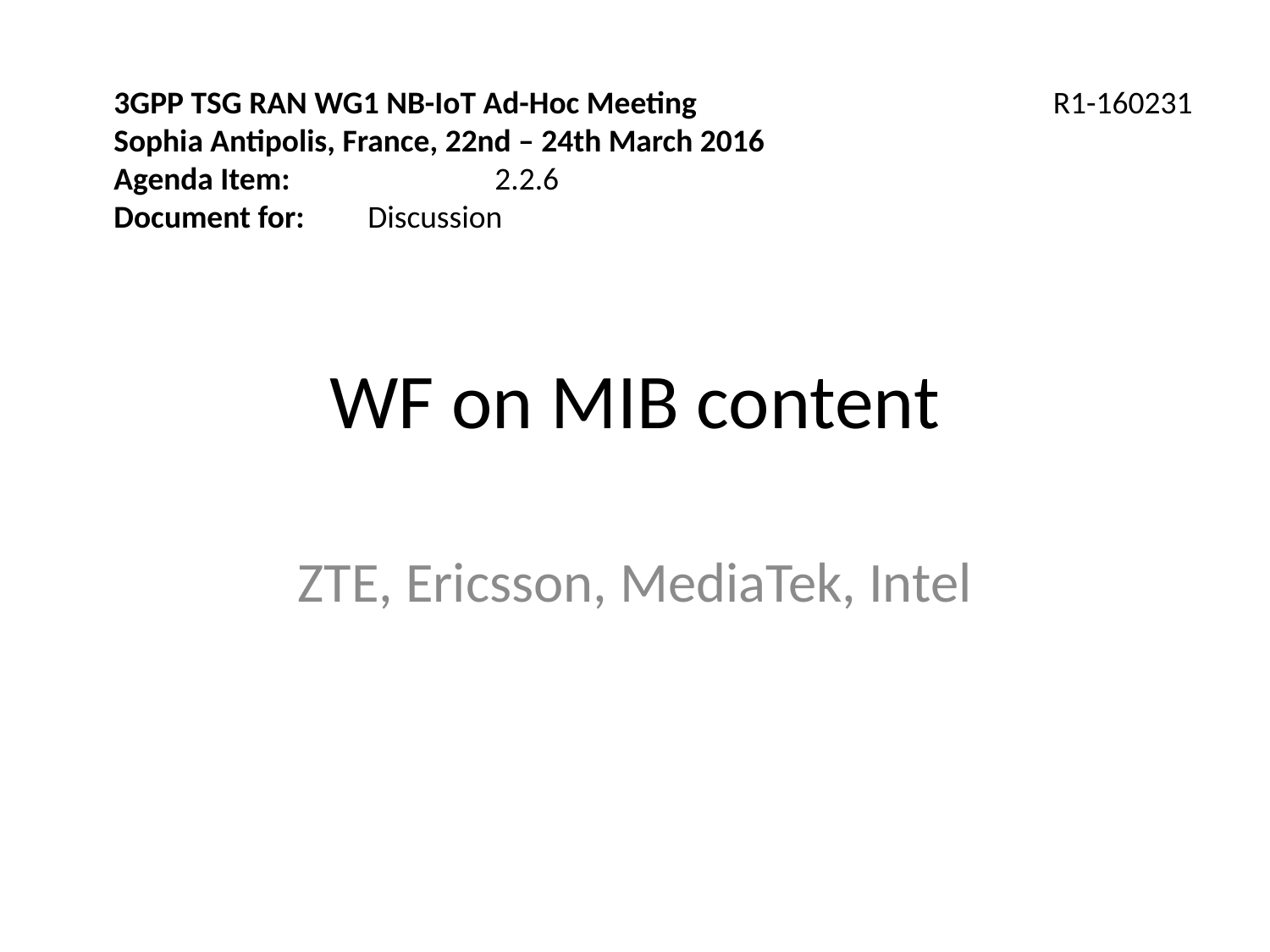

3GPP TSG RAN WG1 NB-IoT Ad-Hoc Meeting                         	       R1-160231
Sophia Antipolis, France, 22nd – 24th March 2016
Agenda Item:		2.2.6
Document for:	Discussion

# WF on MIB content
ZTE, Ericsson, MediaTek, Intel